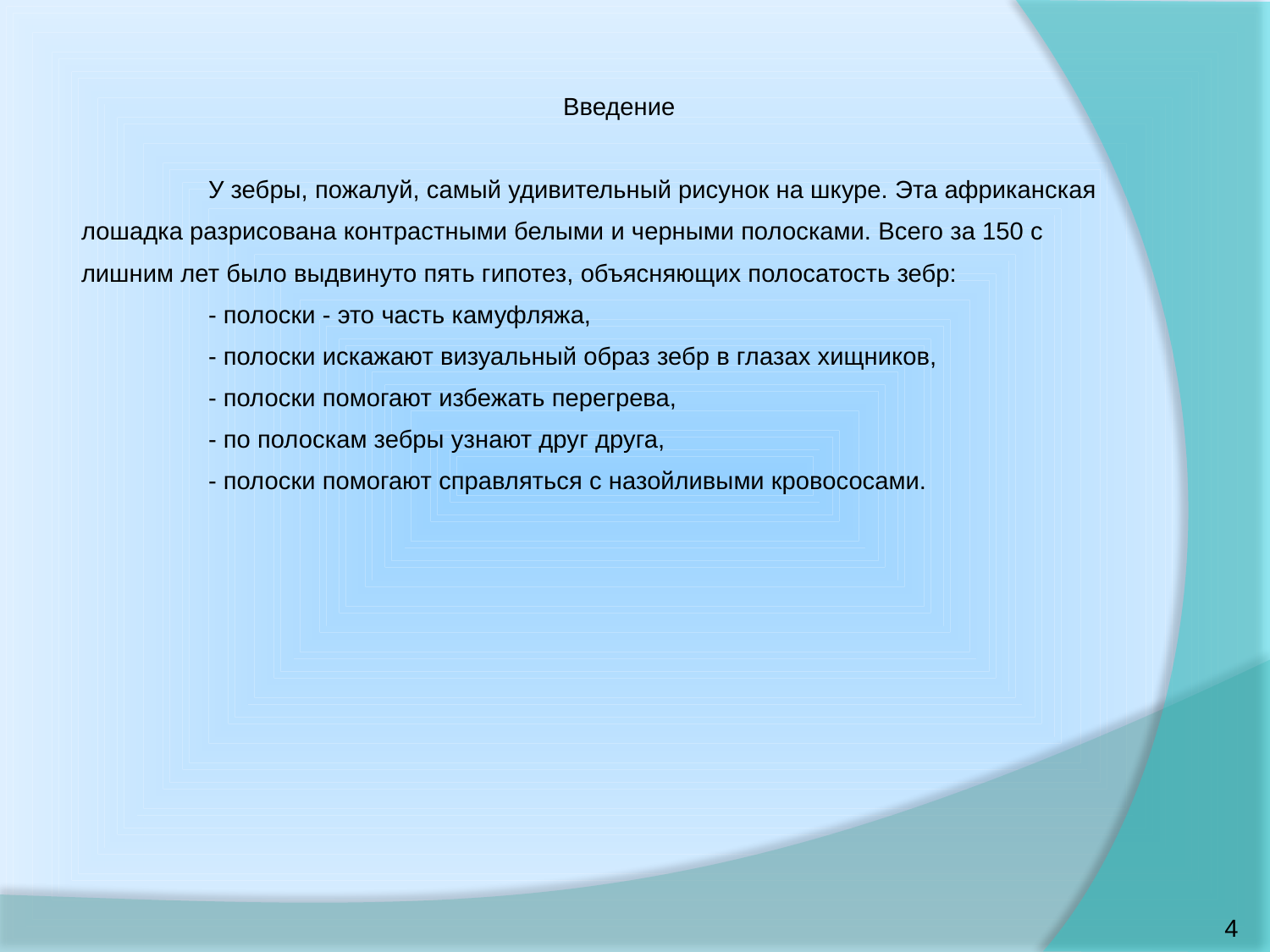

# Введение У зебры, пожалуй, самый удивительный рисунок на шкуре. Эта африканская лошадка разрисована контрастными белыми и черными полосками. Всего за 150 с лишним лет было выдвинуто пять гипотез, объясняющих полосатость зебр: - полоски - это часть камуфляжа, - полоски искажают визуальный образ зебр в глазах хищников, - полоски помогают избежать перегрева, - по полоскам зебры узнают друг друга, - полоски помогают справляться с назойливыми кровососами.
4